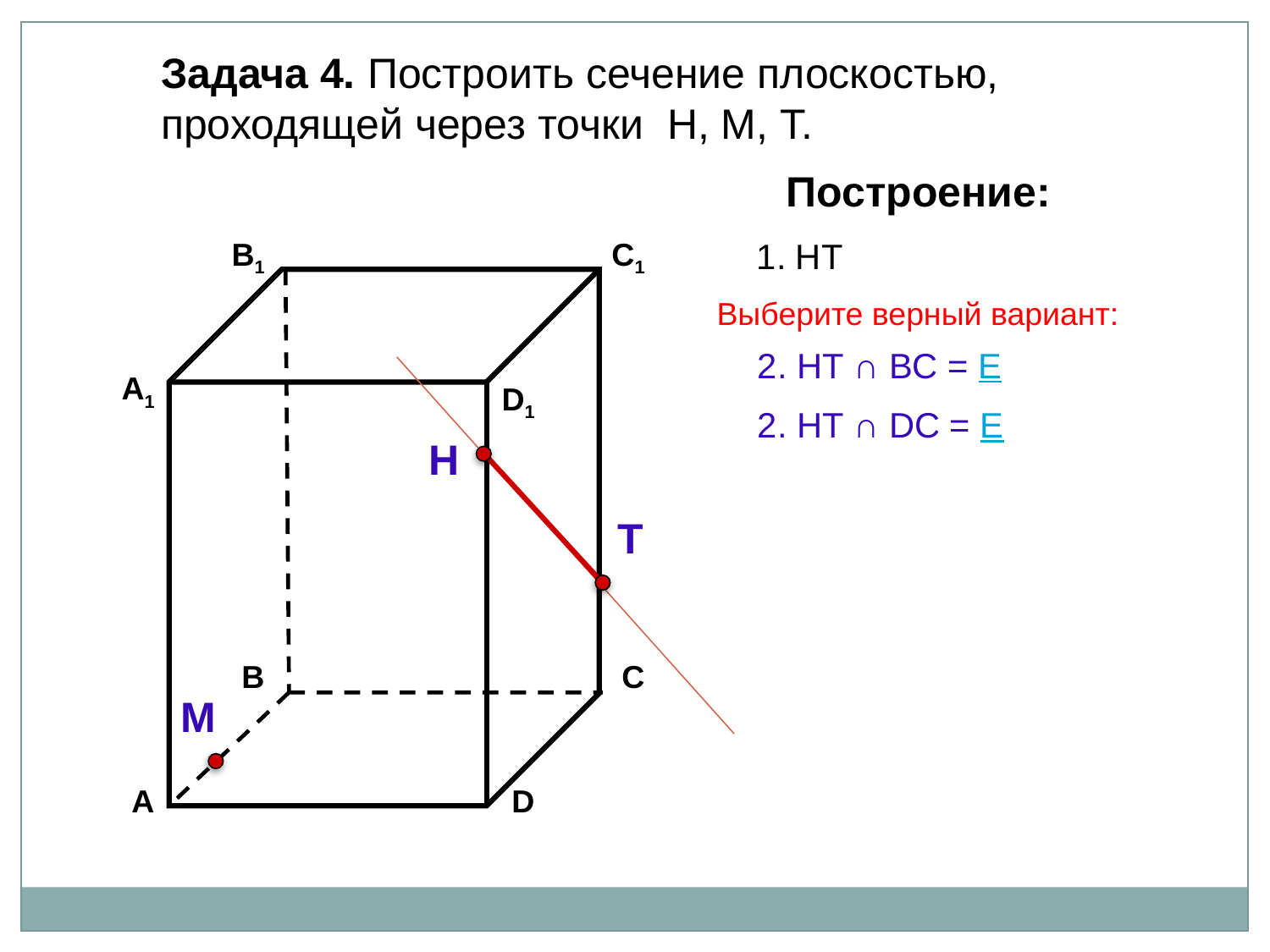

Задача 4. Построить сечение плоскостью, проходящей через точки  Н, М, Т.
Построение:
В1
C1
А1
D1
В
С
А
D

1. НТ
Выберите верный вариант:
2. НТ ∩ BС = Е
2. НТ ∩ DС = Е
Н

Т

М